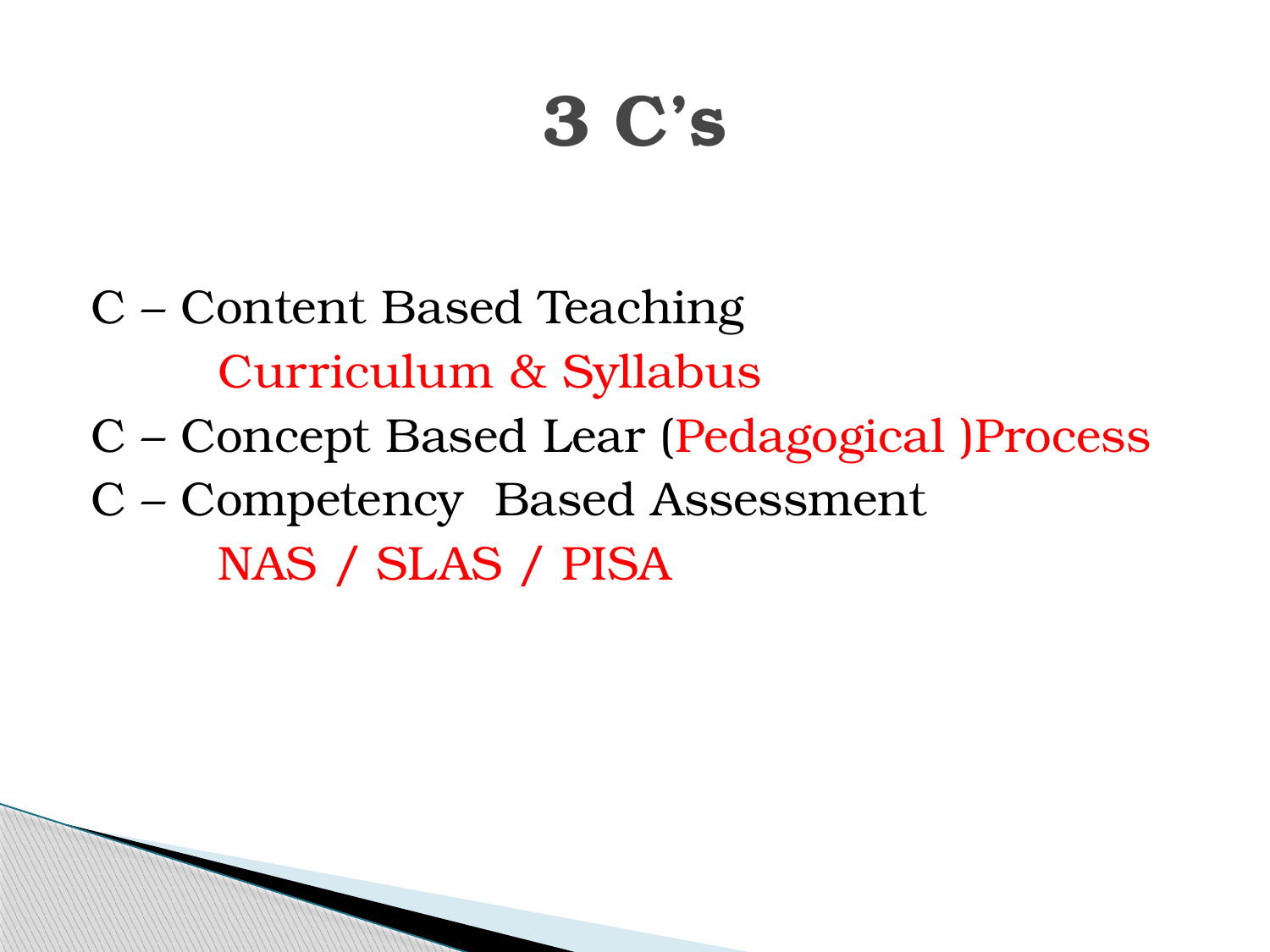

# 3 C’s

C – Content Based Teaching
	Curriculum & Syllabus
C – Concept Based Lear (Pedagogical )Process
C – Competency  Based Assessment
	NAS / SLAS / PISA